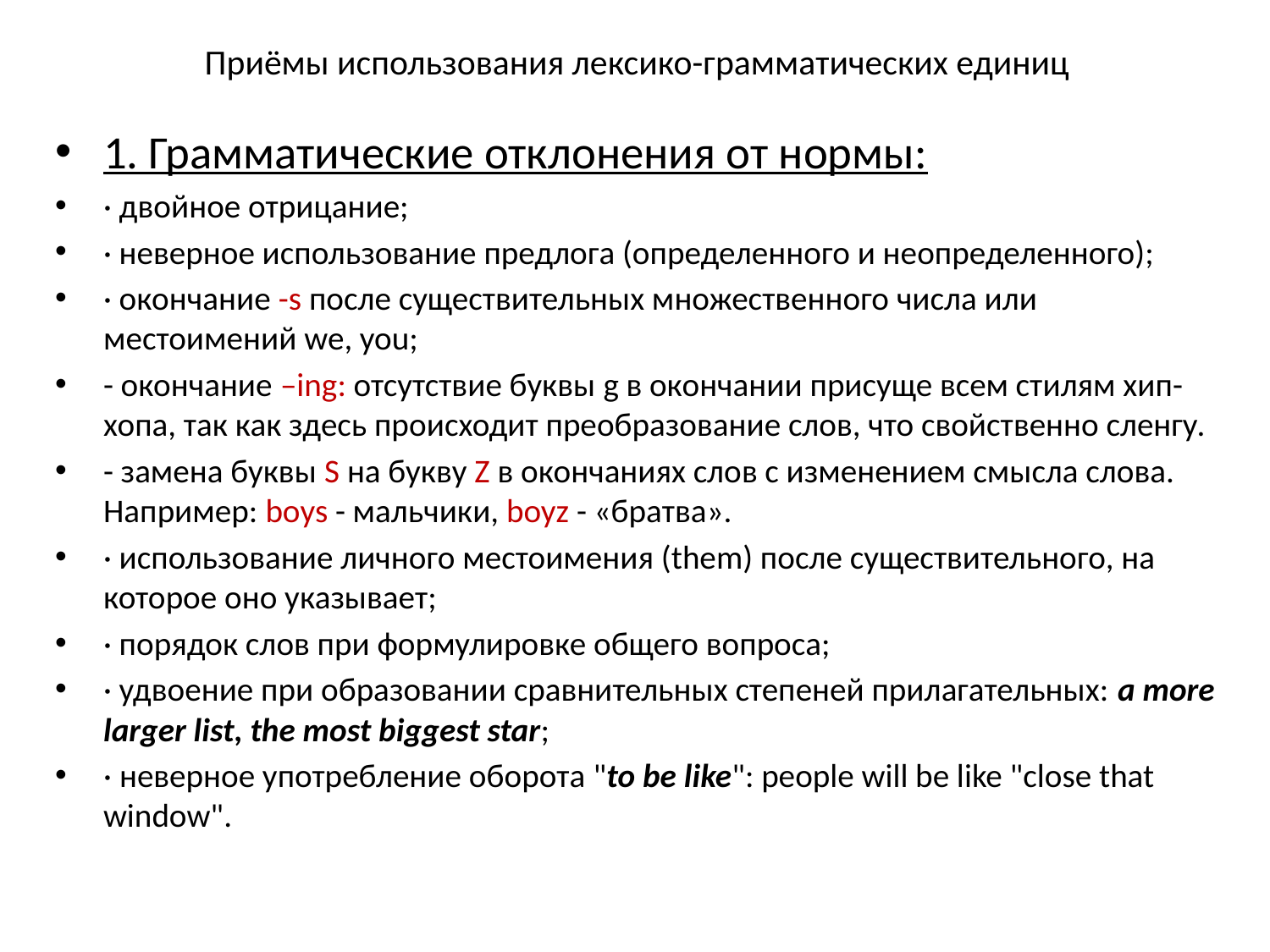

# Приёмы использования лексико-грамматических единиц
1. Грамматические отклонения от нормы:
· двойное отрицание;
· неверное использование предлога (определенного и неопределенного);
· окончание -s после существительных множественного числа или местоимений we, you;
- окончание –ing: отсутствие буквы g в окончании присуще всем стилям хип-хопа, так как здесь происходит преобразование слов, что свойственно сленгу.
- замена буквы S на букву Z в окончаниях слов с изменением смысла слова. Например: boys - мальчики, boyz - «братва».
· использование личного местоимения (them) после существительного, на которое оно указывает;
· порядок слов при формулировке общего вопроса;
· удвоение при образовании сравнительных степеней прилагательных: a more larger list, the most biggest star;
· неверное употребление оборота "to be like": people will be like "close that window".